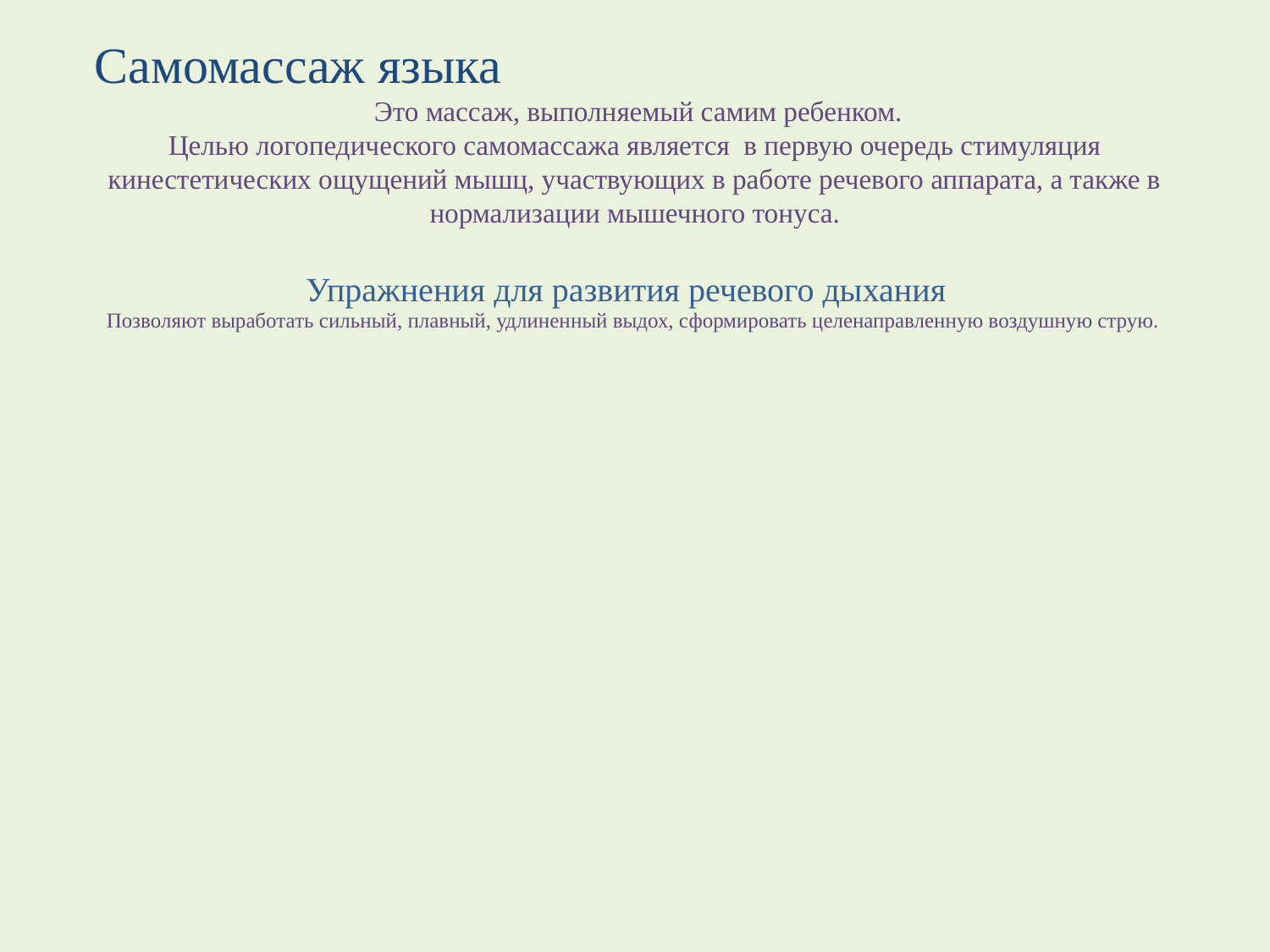

# Самомассаж языка Это массаж, выполняемый самим ребенком. Целью логопедического самомассажа является  в первую очередь стимуляция кинестетических ощущений мышц, участвующих в работе речевого аппарата, а также в нормализации мышечного тонуса.
Упражнения для развития речевого дыхания
 Позволяют выработать сильный, плавный, удлиненный выдох, сформировать целенаправленную воздушную струю.